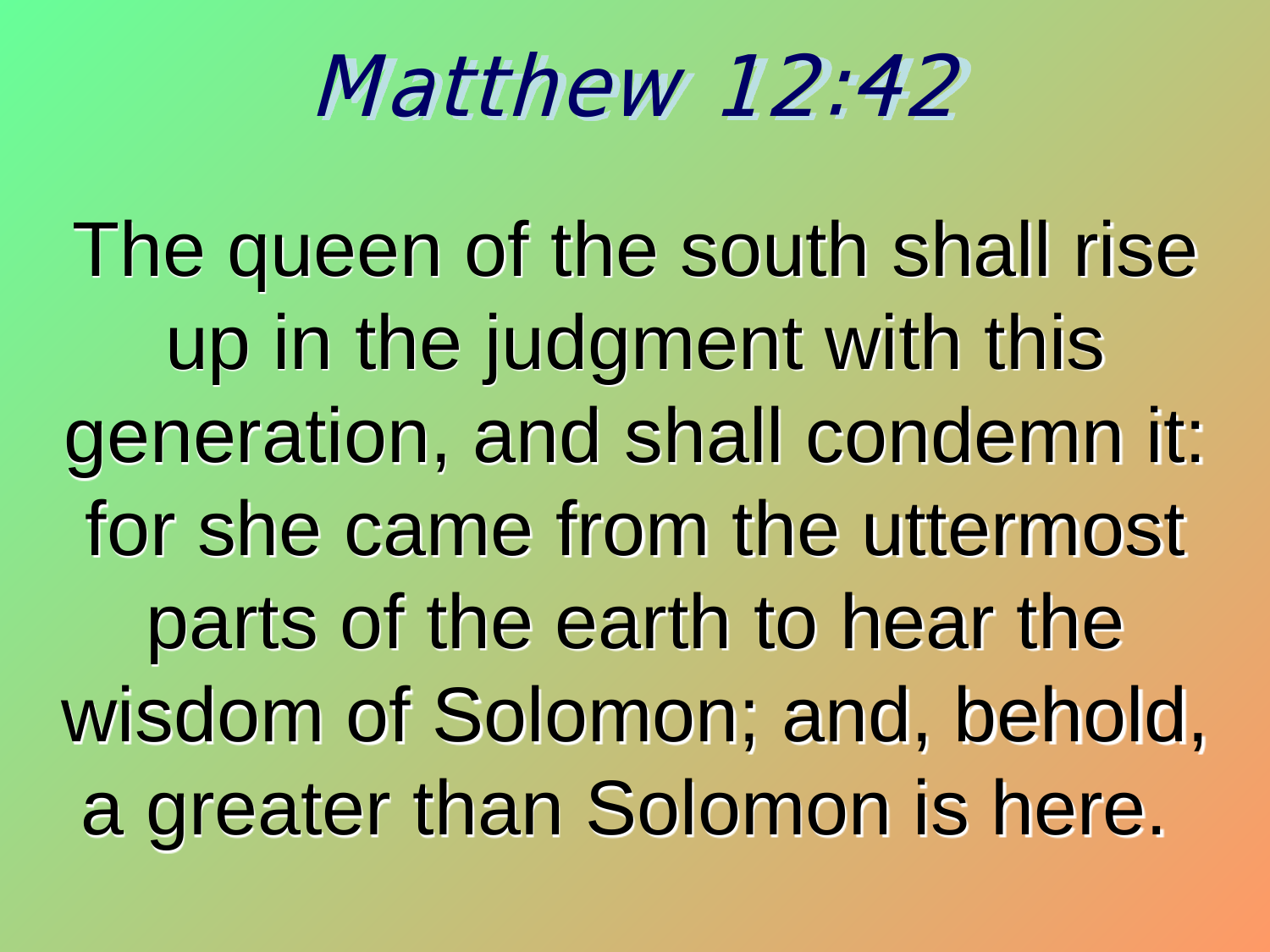

Matthew 12:42
The queen of the south shall rise up in the judgment with this generation, and shall condemn it: for she came from the uttermost parts of the earth to hear the wisdom of Solomon; and, behold, a greater than Solomon is here.